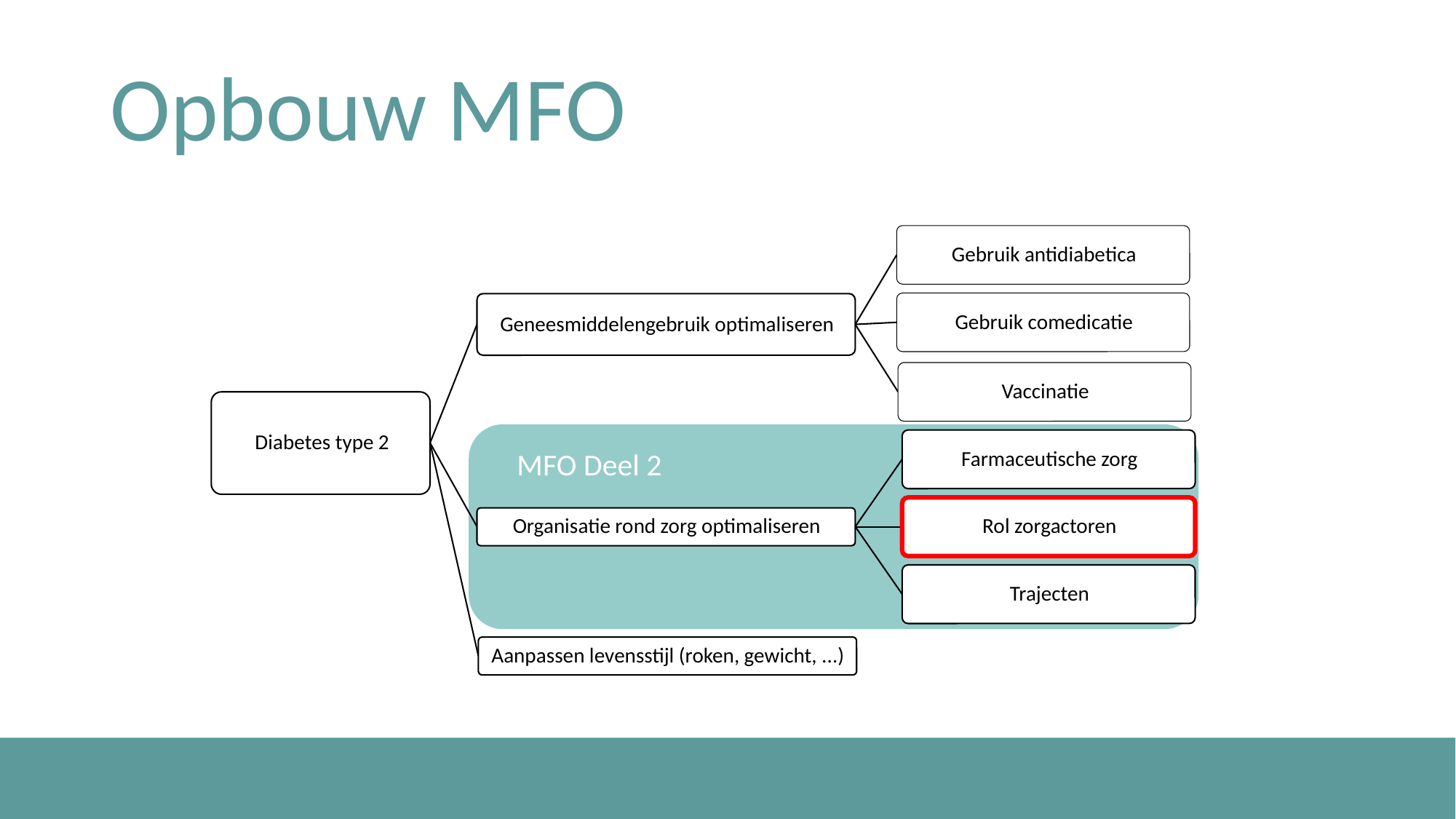

# Opbouw MFO
Diabetes type 2

Geneesmiddelengebruik optimaliseren

Gebruik antidiabetica

Gebruik comedicatie

Vaccinatie

Organisatie rond zorg optimaliseren

Farmaceutische zorg

Rol zorgactoren

Trajecten

Aanpassen levensstijl (roken, gewicht, ...)
MFO Deel 2